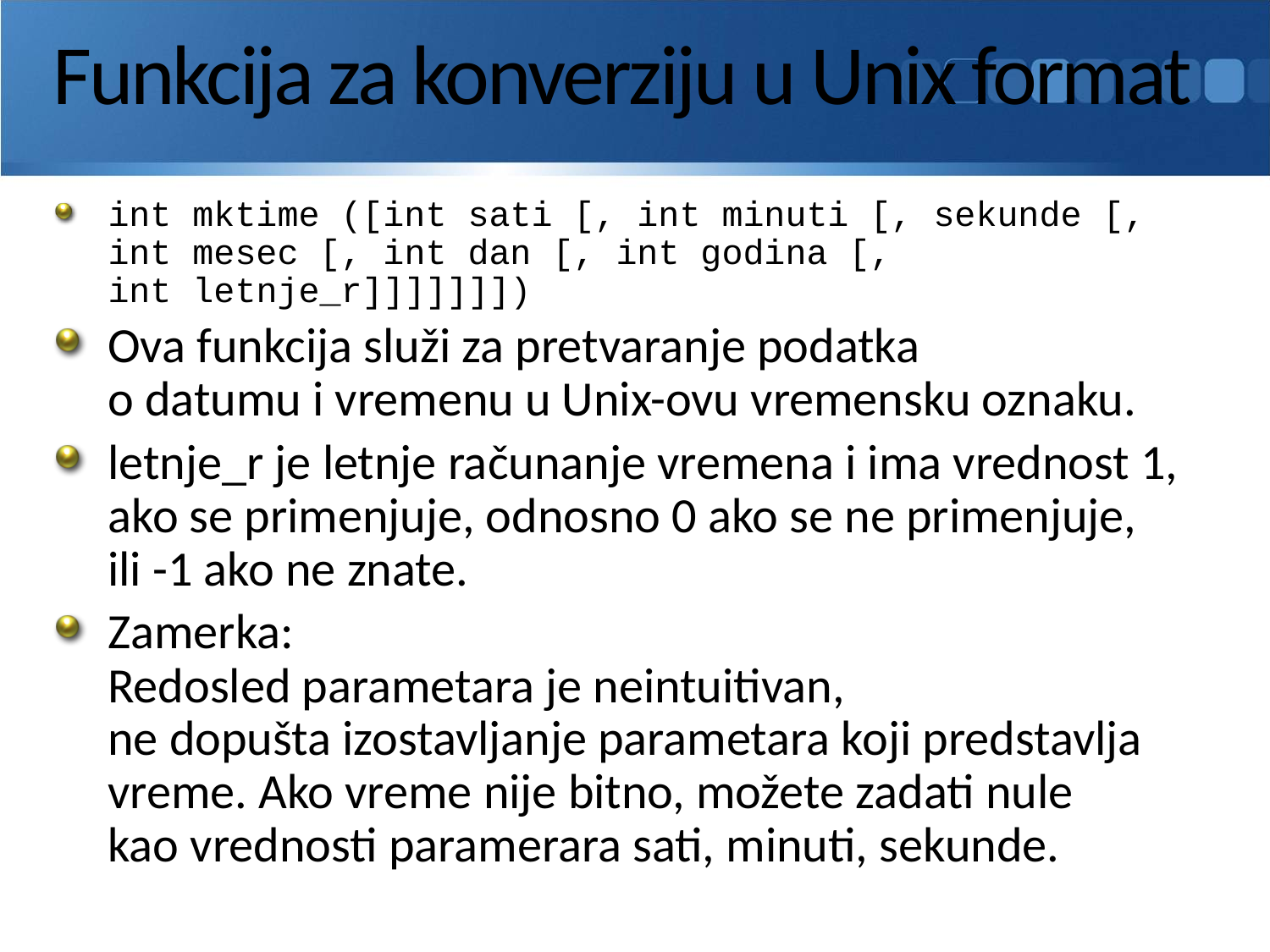

# Funkcija za konverziju u Unix format
int mktime ([int sati [, int minuti [, sekunde [,
int mesec [, int dan [, int godina [,
int letnje_r]]]]]]])
Ova funkcija služi za pretvaranje podatka
o datumu i vremenu u Unix-ovu vremensku oznaku.
letnje_r je letnje računanje vremena i ima vrednost 1, ako se primenjuje, odnosno 0 ako se ne primenjuje,
ili -1 ako ne znate.
Zamerka:
Redosled parametara je neintuitivan,
ne dopušta izostavljanje parametara koji predstavlja vreme. Ako vreme nije bitno, možete zadati nule
kao vrednosti paramerara sati, minuti, sekunde.